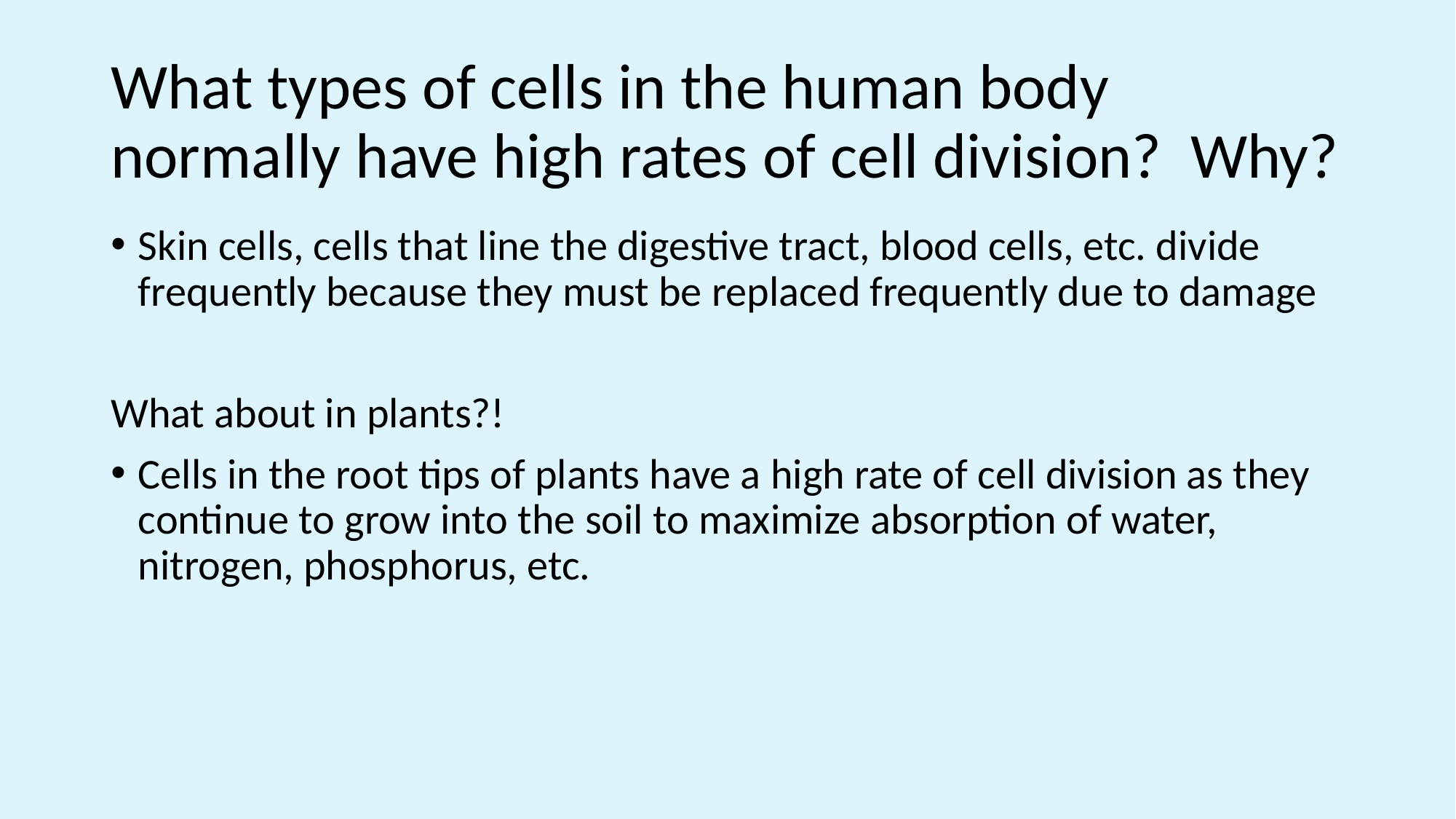

# What types of cells in the human body normally have high rates of cell division?  Why?
Skin cells, cells that line the digestive tract, blood cells, etc. divide frequently because they must be replaced frequently due to damage

What about in plants?!
Cells in the root tips of plants have a high rate of cell division as they continue to grow into the soil to maximize absorption of water, nitrogen, phosphorus, etc.